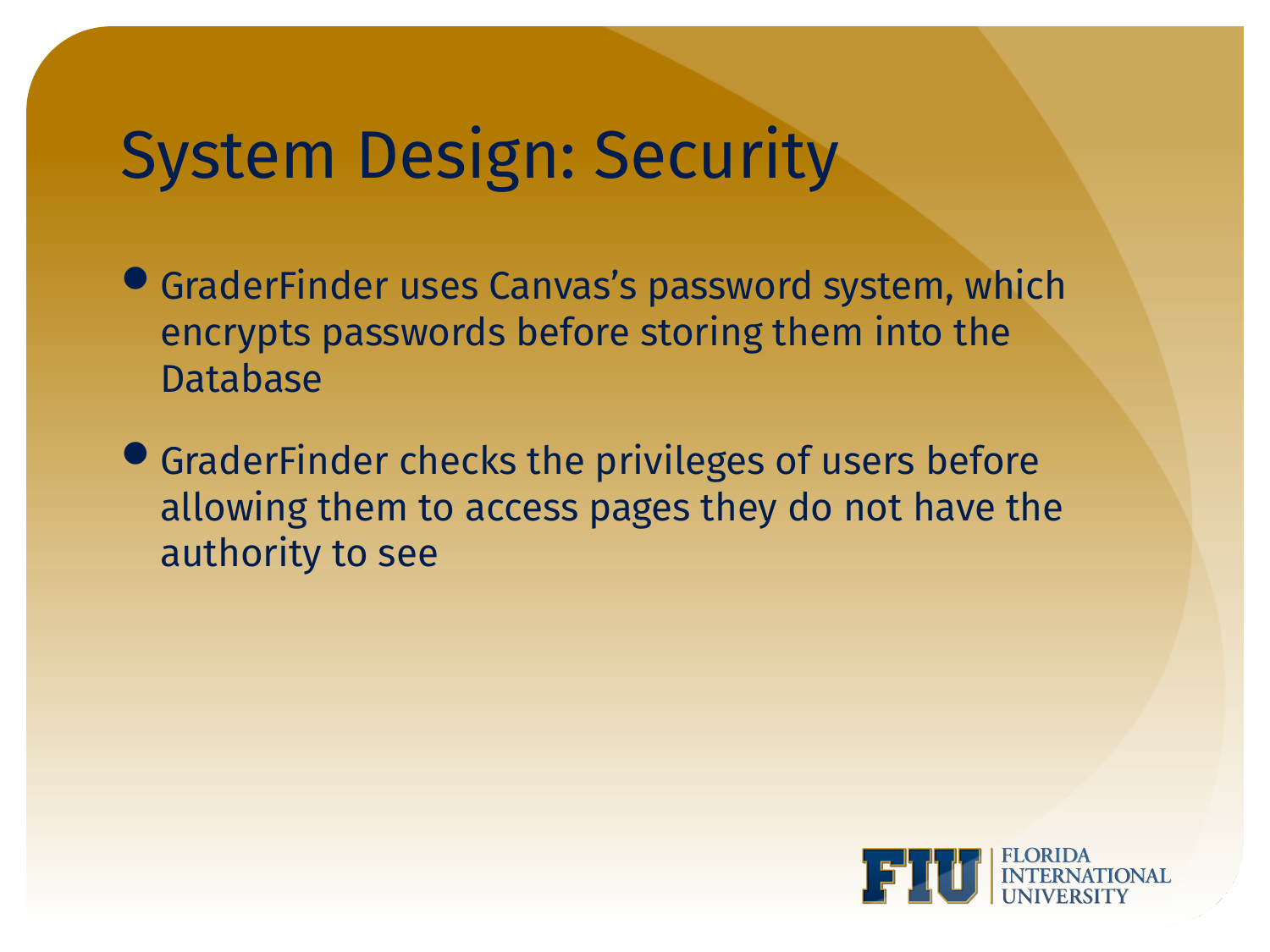

# System Design: Security
GraderFinder uses Canvas’s password system, which encrypts passwords before storing them into the Database
GraderFinder checks the privileges of users before allowing them to access pages they do not have the authority to see